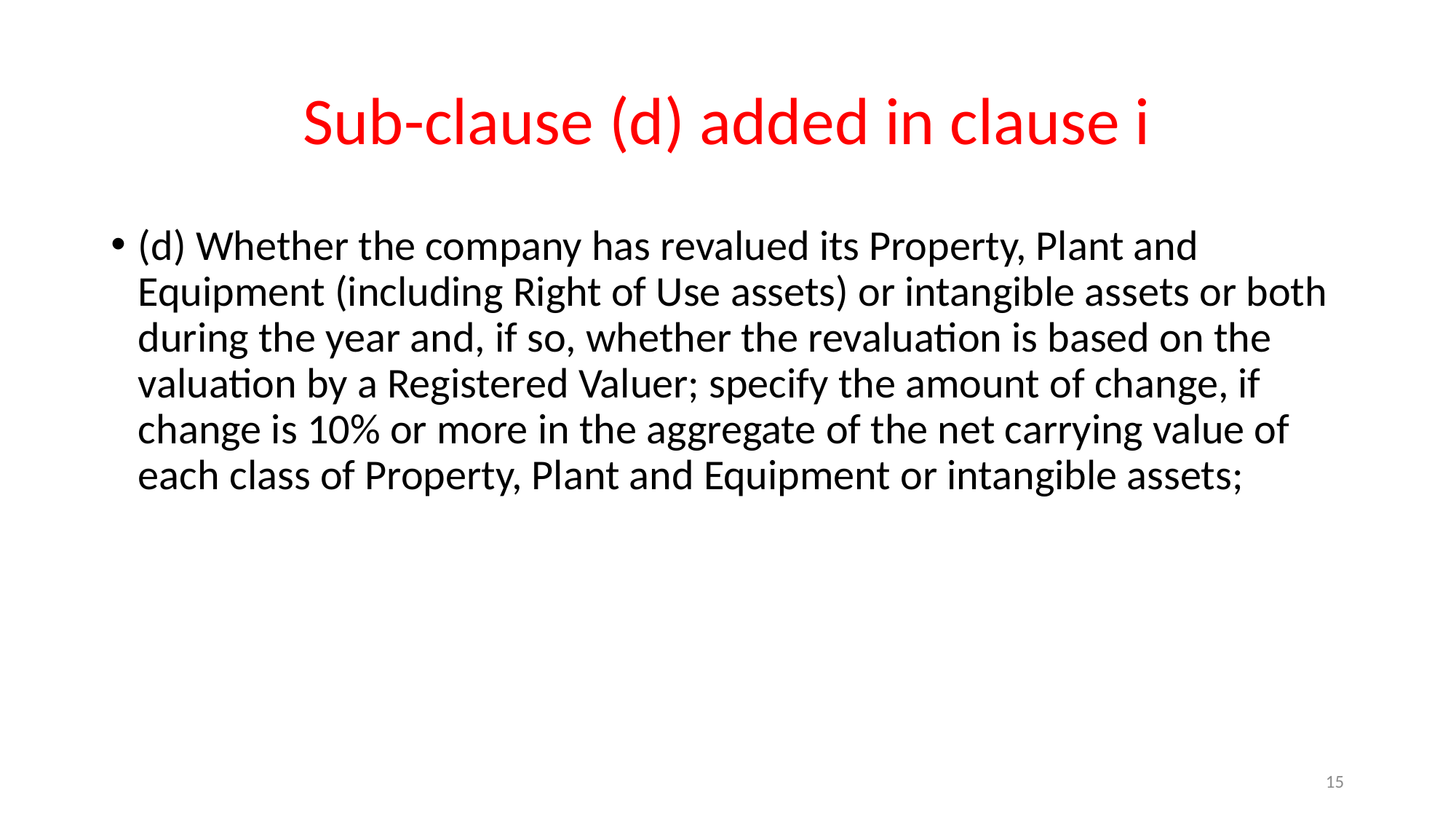

# Sub-clause (d) added in clause i
(d) Whether the company has revalued its Property, Plant and Equipment (including Right of Use assets) or intangible assets or both during the year and, if so, whether the revaluation is based on the valuation by a Registered Valuer; specify the amount of change, if change is 10% or more in the aggregate of the net carrying value of each class of Property, Plant and Equipment or intangible assets;
15